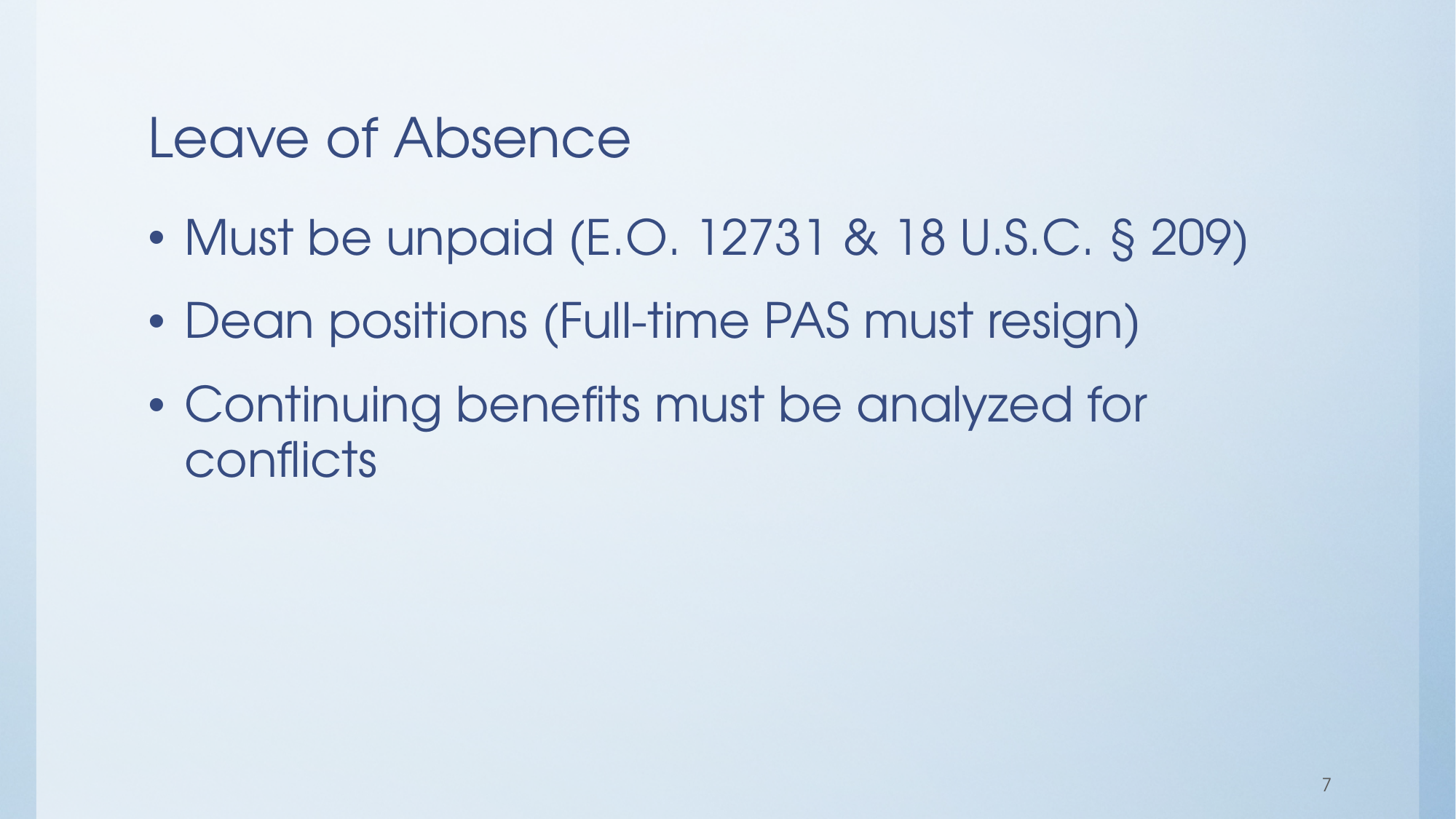

# Leave of Absence
Must be unpaid (E.O. 12731 & 18 U.S.C. § 209)
Dean positions (Full-time PAS must resign)
Continuing benefits must be analyzed for conflicts
7